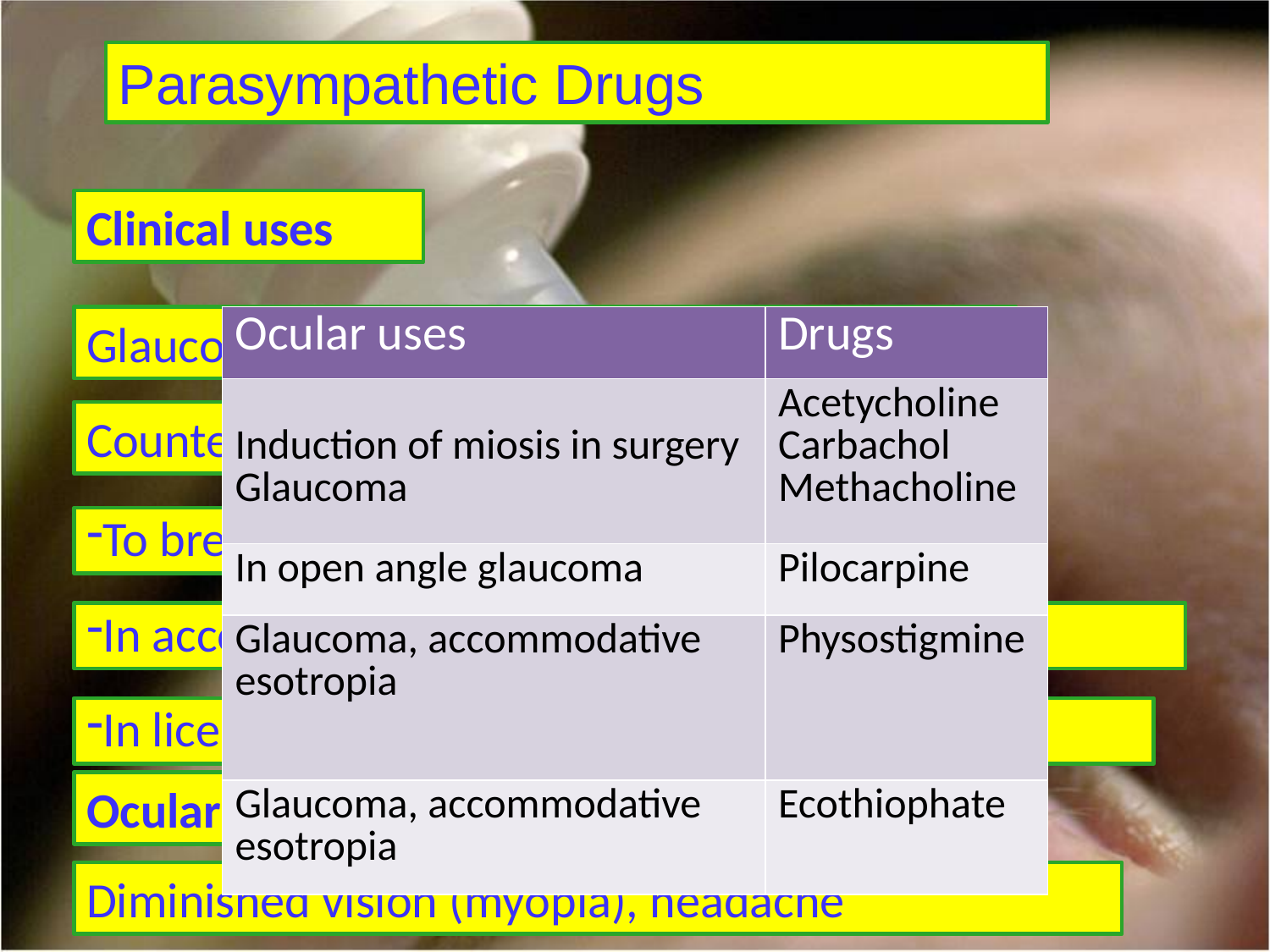

Parasympathetic Drugs
Clinical uses
Glaucoma (open and close angle)
| Ocular uses | Drugs |
| --- | --- |
| Induction of miosis in surgery Glaucoma | Acetycholine Carbachol Methacholine |
| In open angle glaucoma | Pilocarpine |
| Glaucoma, accommodative esotropia | Physostigmine |
| Glaucoma, accommodative esotropia | Ecothiophate |
Counteract action of mydriatics
To break adhesions
In accommodative esotropia (ecothiophate)
In lice infestation of lashes (physostigmine)
Ocular ADRS
Diminished vision (myopia), headache